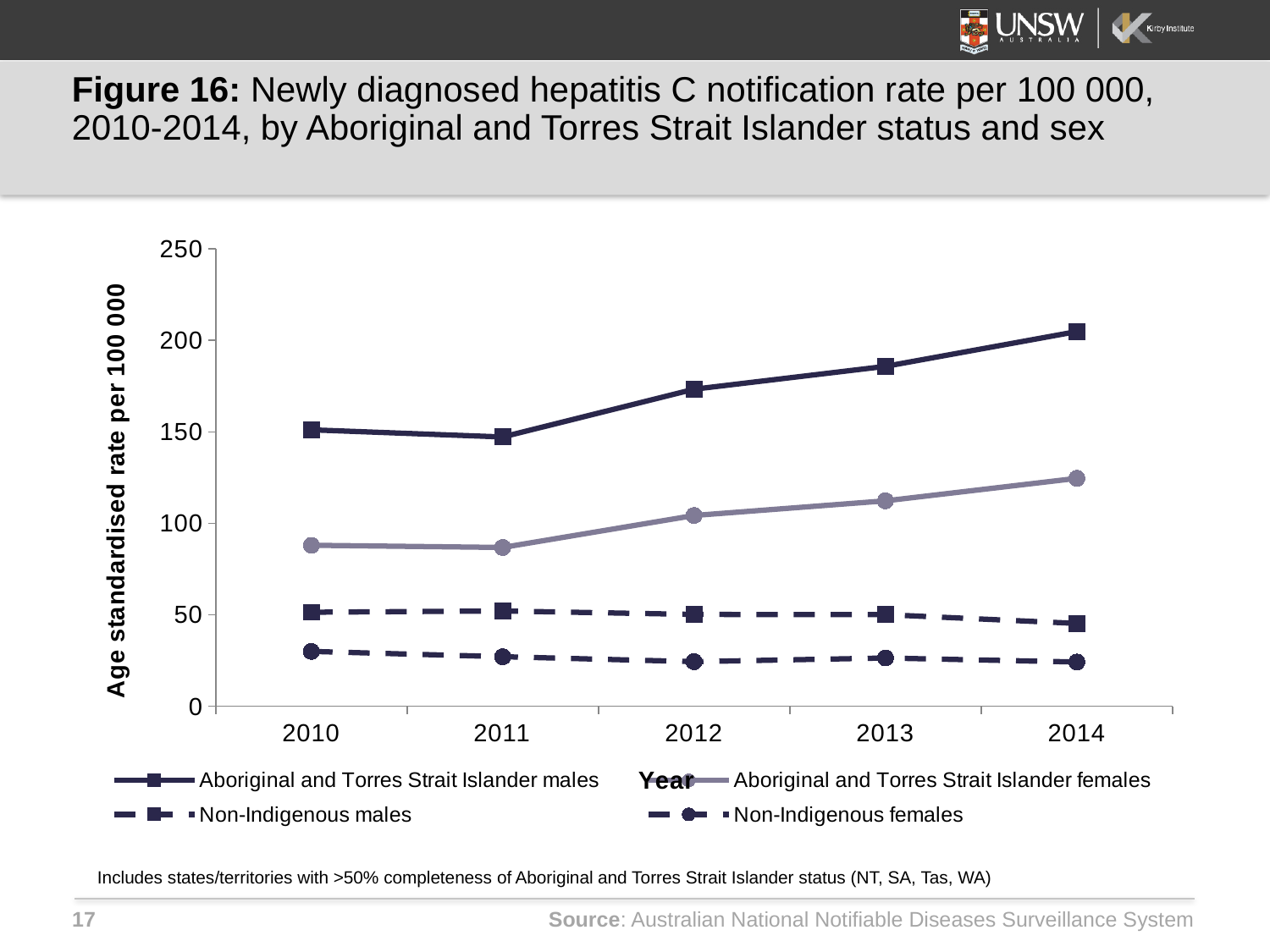

# Figure 16: Newly diagnosed hepatitis C notification rate per 100 000, 2010-2014, by Aboriginal and Torres Strait Islander status and sex

### Chart

| Category | Aboriginal and Torres Strait Islander males | Aboriginal and Torres Strait Islander females | Non-Indigenous males | Non-Indigenous females |
|---|---|---|---|---|
| 2010 | 151.1 | 88.0 | 51.4 | 30.0 |
| 2011 | 147.2 | 86.8 | 52.1 | 27.1 |
| 2012 | 173.3 | 104.3 | 50.2 | 24.4 |
| 2013 | 185.8 | 112.3 | 50.1 | 26.4 |
| 2014 | 204.8 | 124.6 | 45.3 | 24.2 |
Includes states/territories with >50% completeness of Aboriginal and Torres Strait Islander status (NT, SA, Tas, WA)
Source: Australian National Notifiable Diseases Surveillance System

17